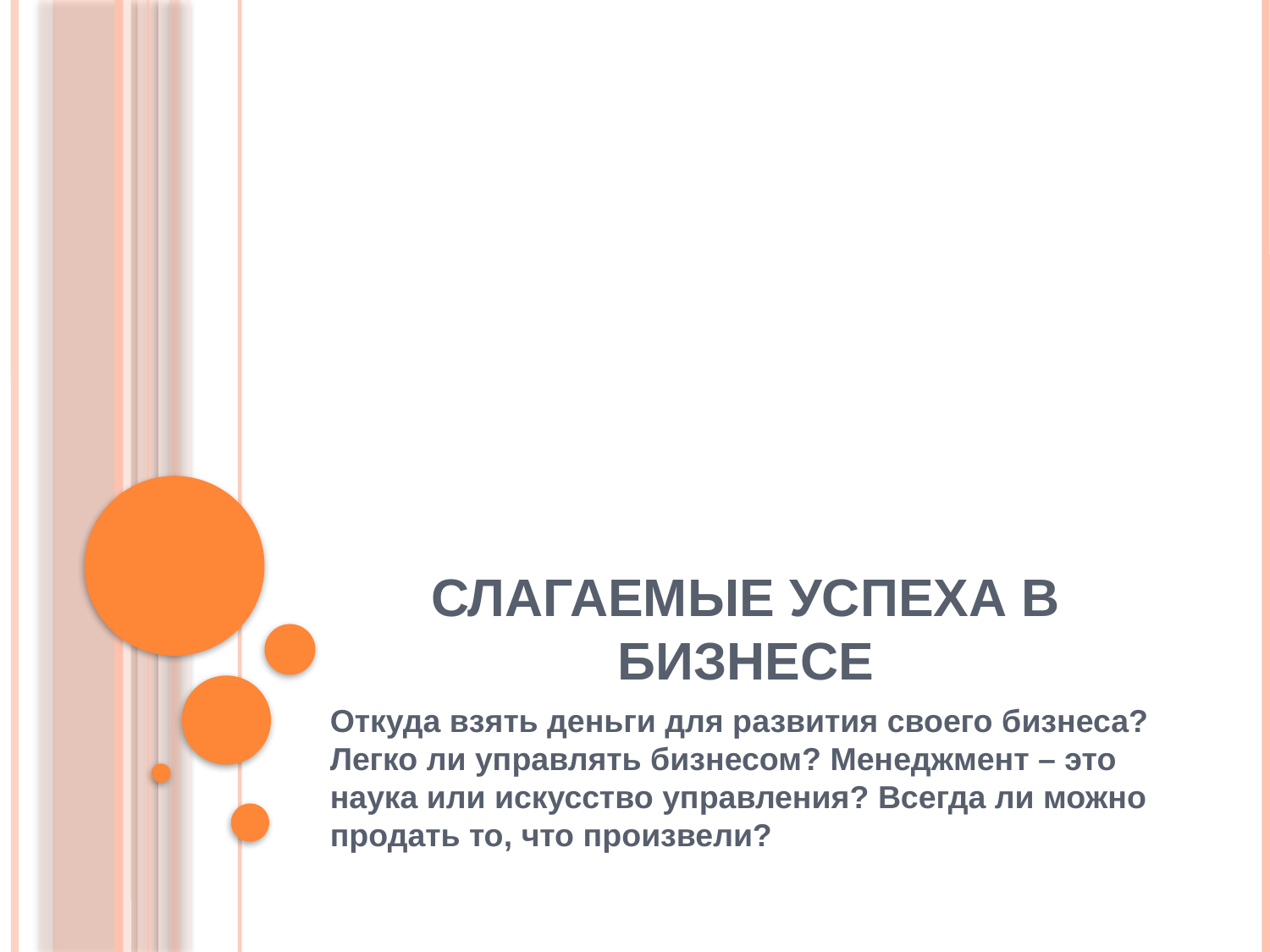

# Слагаемые успеха в бизнесе
Откуда взять деньги для развития своего бизнеса? Легко ли управлять бизнесом? Менеджмент – это наука или искусство управления? Всегда ли можно продать то, что произвели?